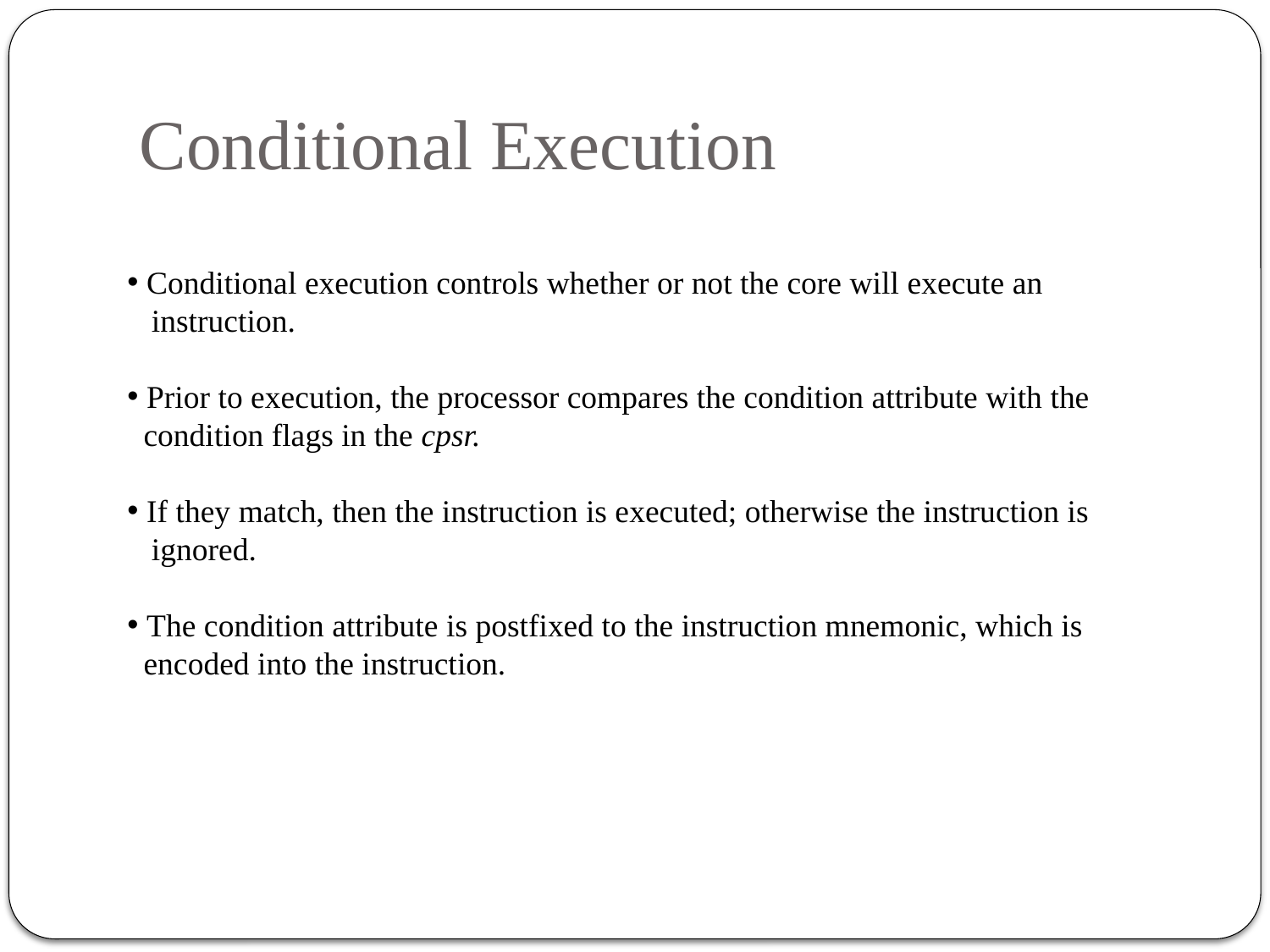

# Conditional Execution
 Conditional execution controls whether or not the core will execute an
   instruction.

 Prior to execution, the processor compares the condition attribute with the
  condition flags in the cpsr.

 If they match, then the instruction is executed; otherwise the instruction is
   ignored.

 The condition attribute is postfixed to the instruction mnemonic, which is
  encoded into the instruction.